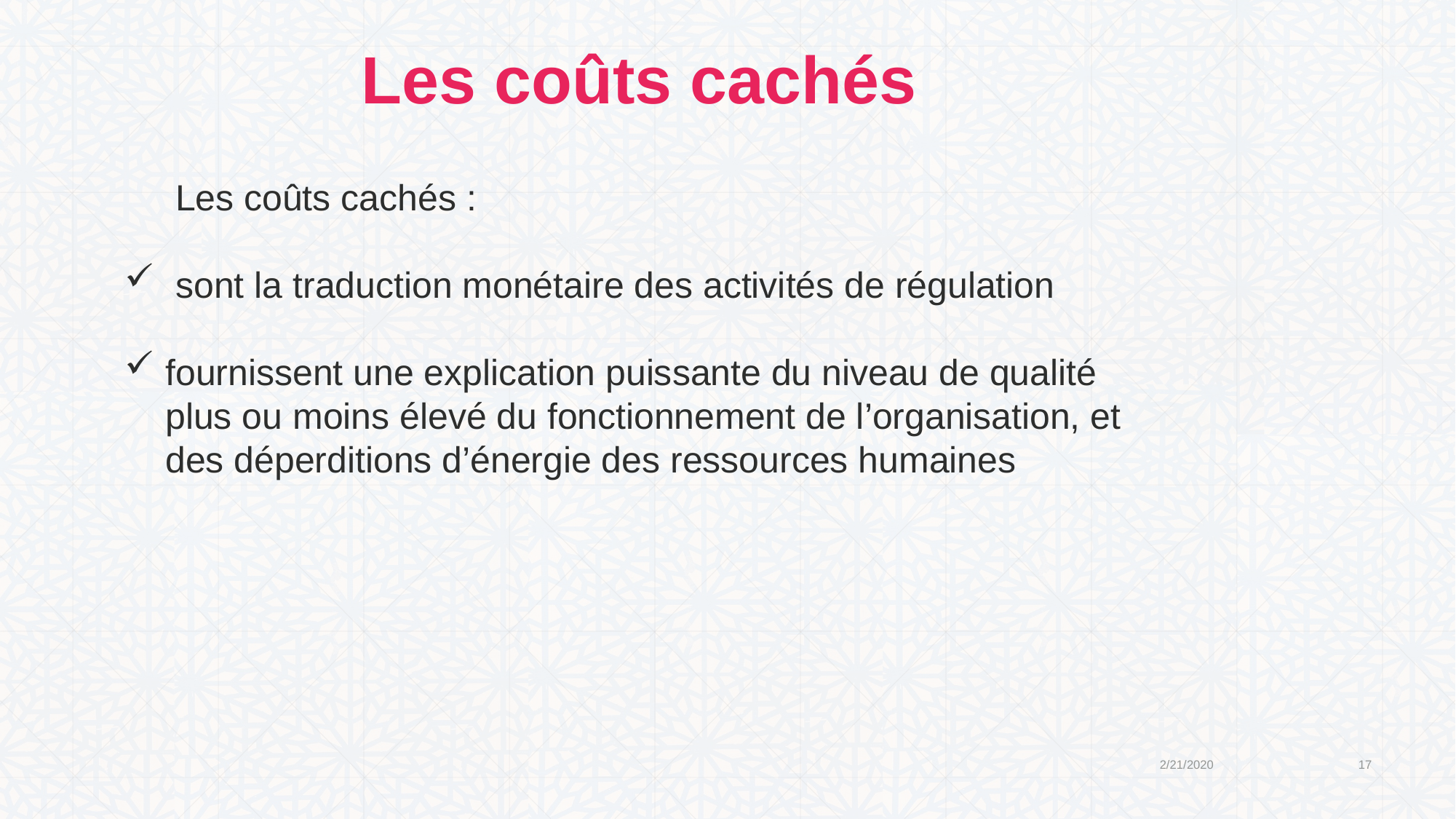

Les coûts cachés
     Les coûts cachés :

 sont la traduction monétaire des activités de régulation

fournissent une explication puissante du niveau de qualité plus ou moins élevé du fonctionnement de l’organisation, et des déperditions d’énergie des ressources humaines

2/21/2020
17